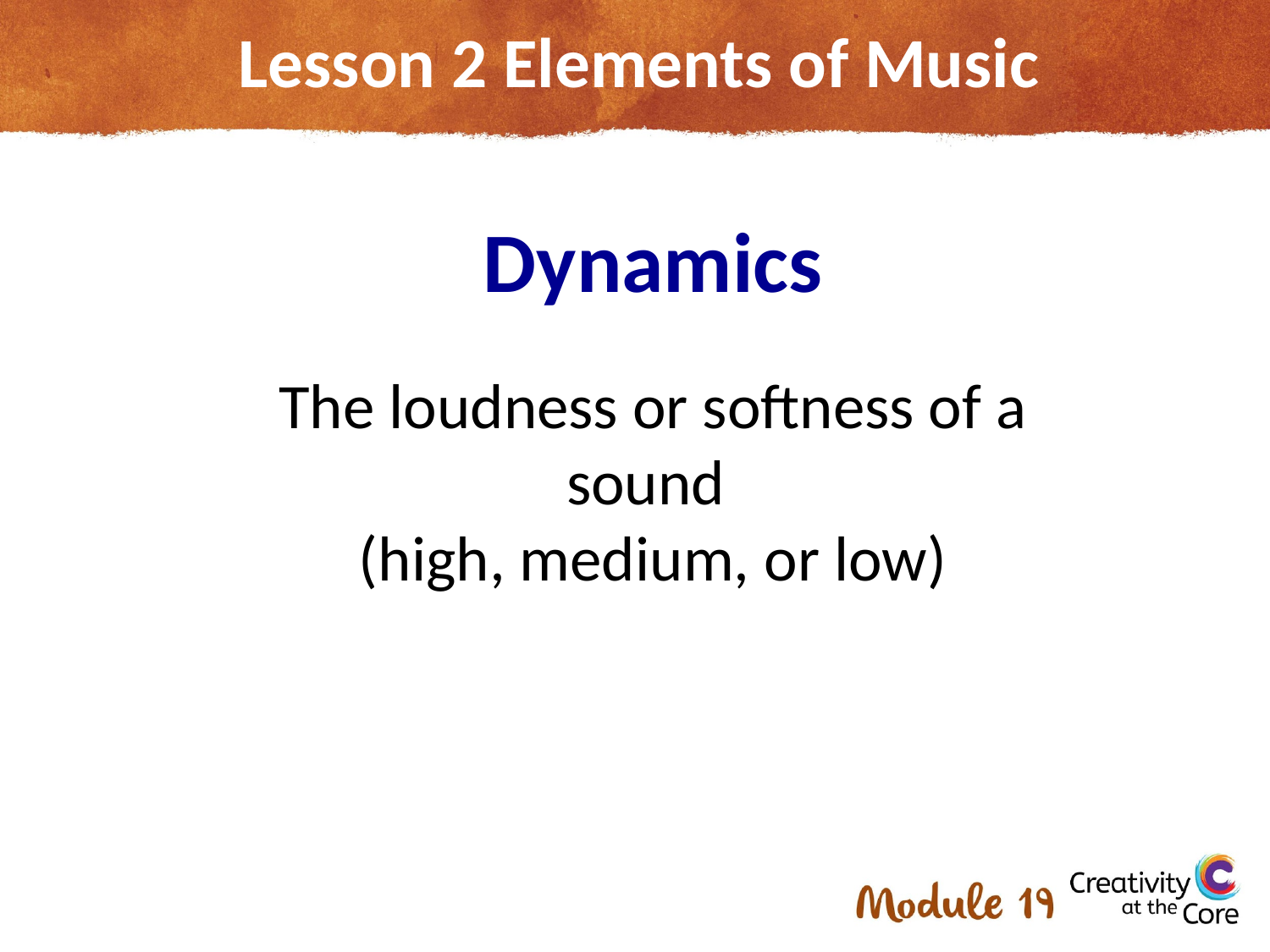

# Lesson 2 Elements of Music
Dynamics

The loudness or softness of a sound
(high, medium, or low)